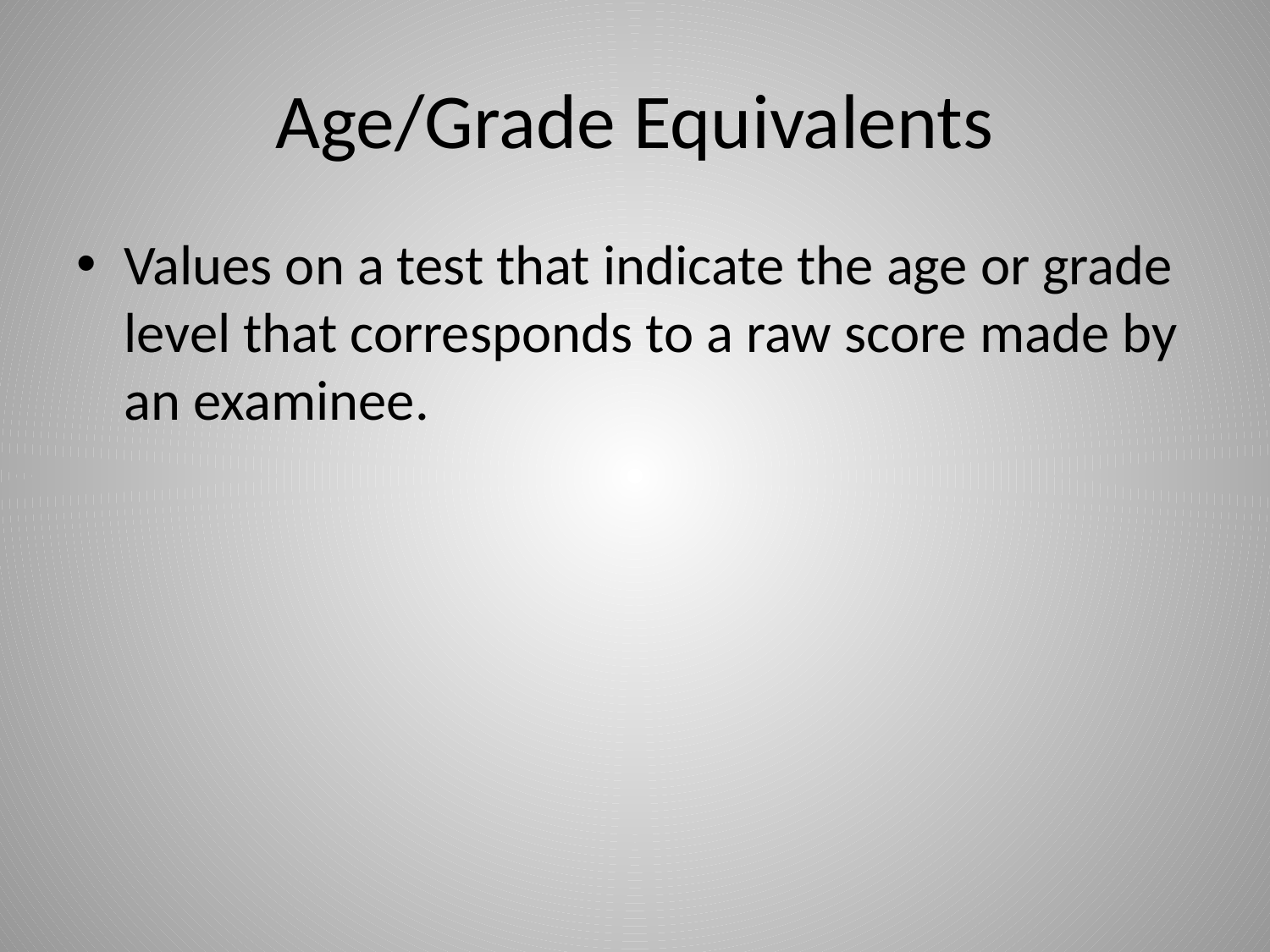

# Age/Grade Equivalents
Values on a test that indicate the age or grade level that corresponds to a raw score made by an examinee.